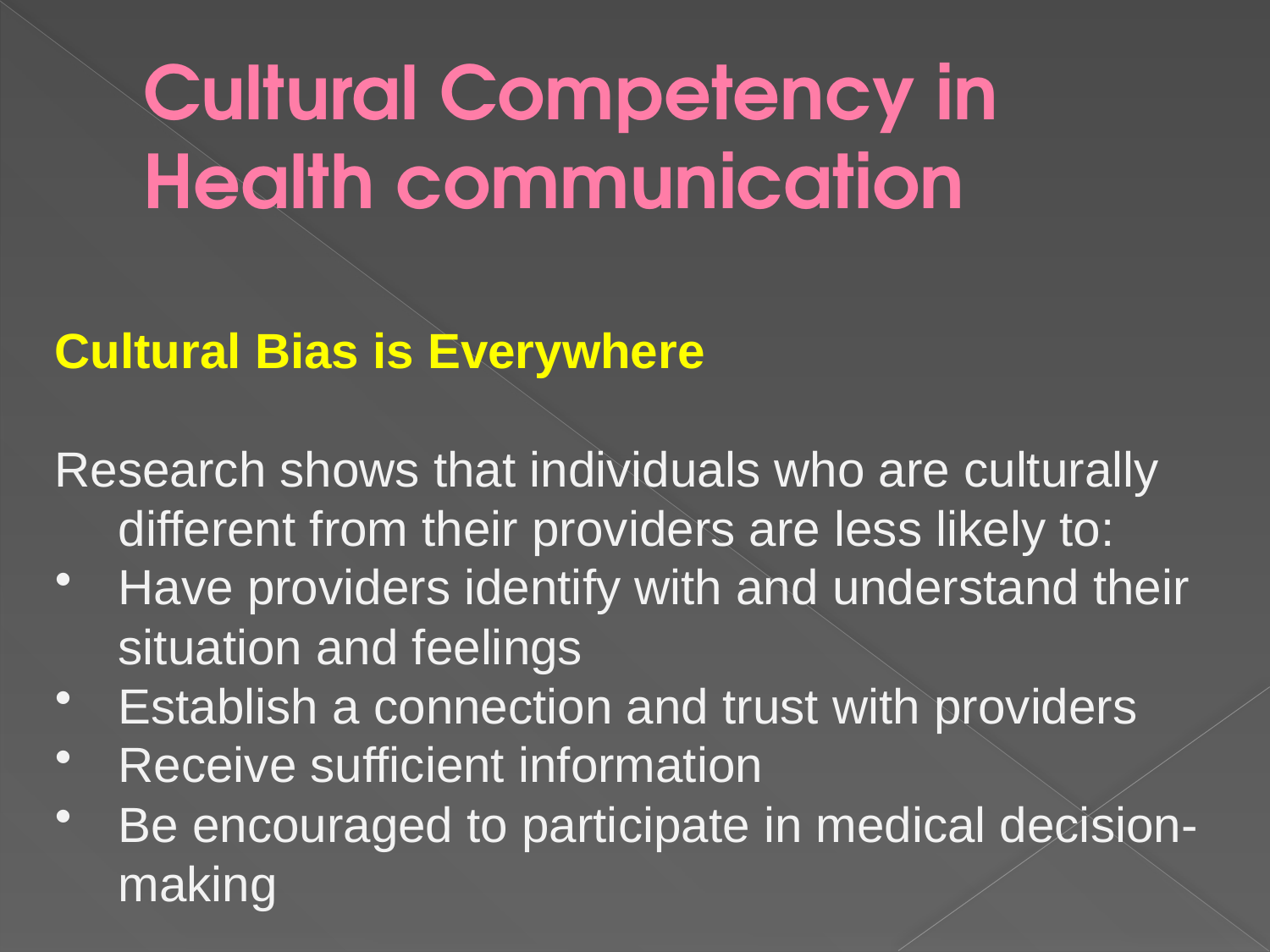

# Cultural Competency in Health communication
Cultural Bias is Everywhere

Research shows that individuals who are culturally different from their providers are less likely to:
Have providers identify with and understand their situation and feelings
Establish a connection and trust with providers
Receive sufficient information
Be encouraged to participate in medical decision-making